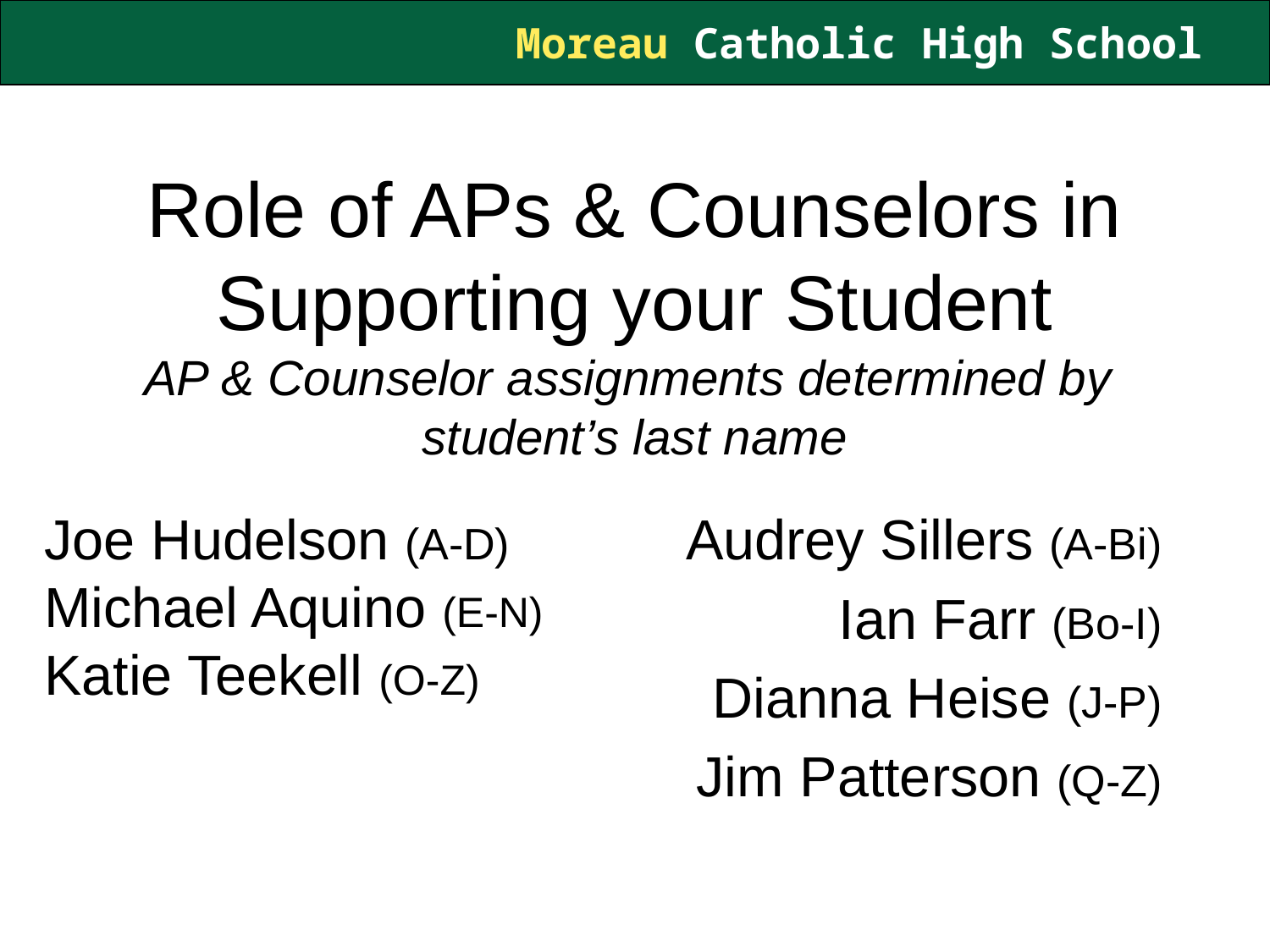

# Role of APs & Counselors in Supporting your Student AP & Counselor assignments determined by  student’s last name
Joe Hudelson (A-D)
Michael Aquino (E-N)
Katie Teekell (O-Z)
Audrey Sillers (A-Bi)
Ian Farr (Bo-I)
Dianna Heise (J-P)
Jim Patterson (Q-Z)